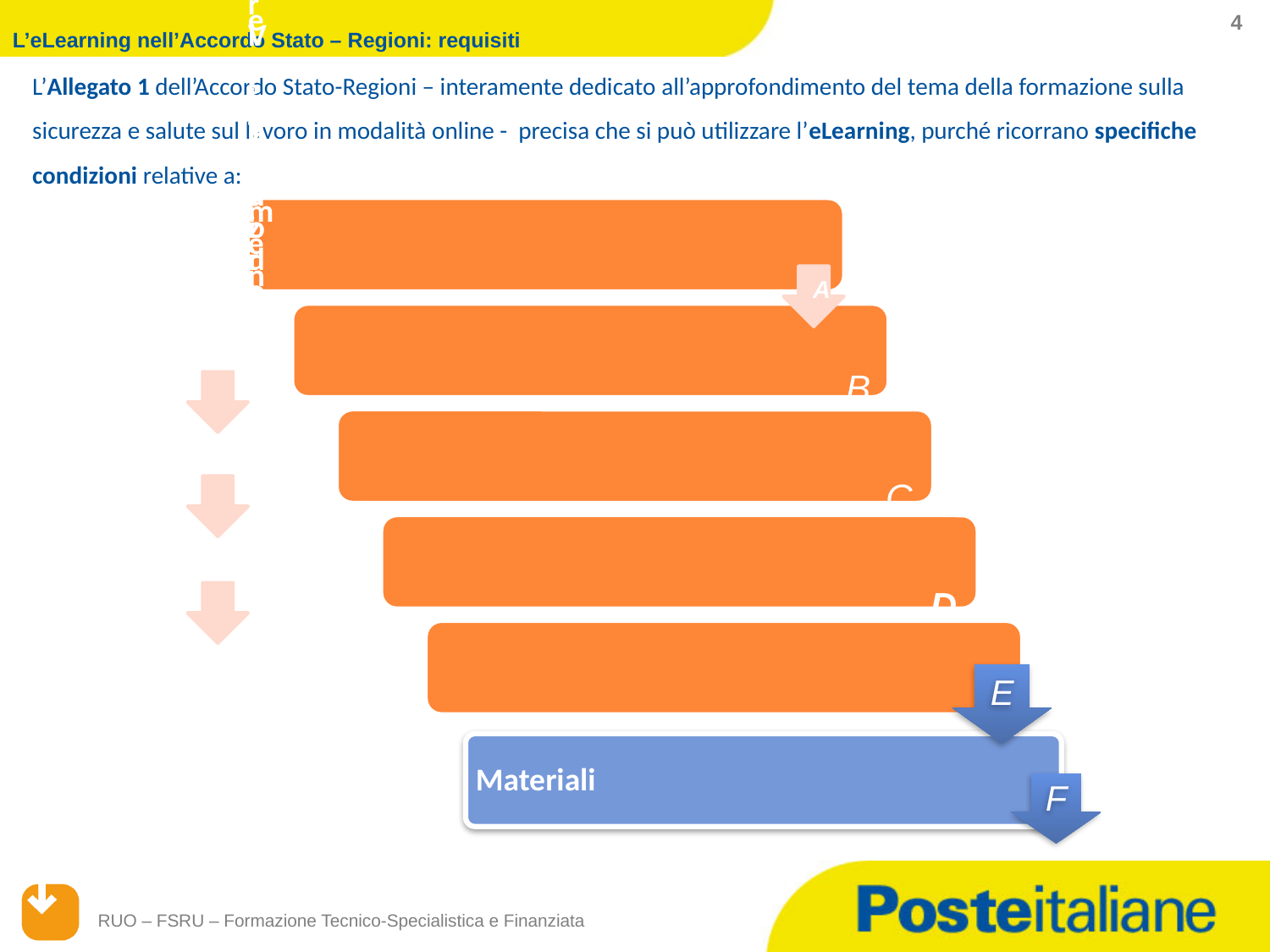

L’eLearning nell’Accordo Stato – Regioni: requisiti
 4
L’Allegato 1 dell’Accordo Stato-Regioni – interamente dedicato all’approfondimento del tema della formazione sulla sicurezza e salute sul lavoro in modalità online -  precisa che si può utilizzare l’eLearning, purché ricorrano specifiche condizioni relative a:

A
B
C
D

E

Materiali

F